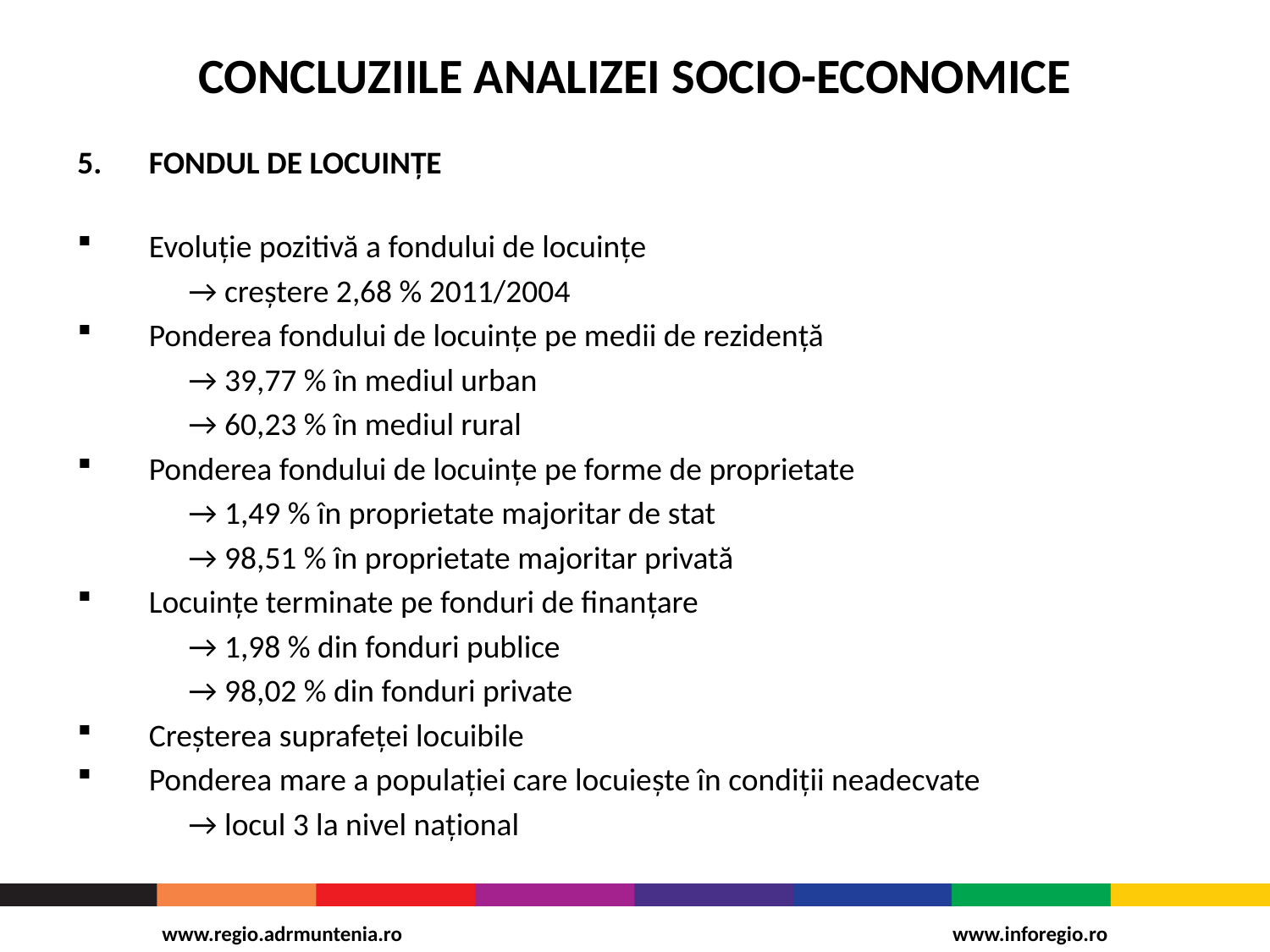

# CONCLUZIILE ANALIZEI SOCIO-ECONOMICE
FONDUL DE LOCUINŢE

Evoluţie pozitivă a fondului de locuinţe
→ creştere 2,68 % 2011/2004
Ponderea fondului de locuinţe pe medii de rezidenţă
→ 39,77 % în mediul urban
→ 60,23 % în mediul rural
Ponderea fondului de locuinţe pe forme de proprietate
→ 1,49 % în proprietate majoritar de stat
→ 98,51 % în proprietate majoritar privată
Locuinţe terminate pe fonduri de finanţare
→ 1,98 % din fonduri publice
→ 98,02 % din fonduri private
Creşterea suprafeţei locuibile
Ponderea mare a populaţiei care locuieşte în condiţii neadecvate
→ locul 3 la nivel naţional